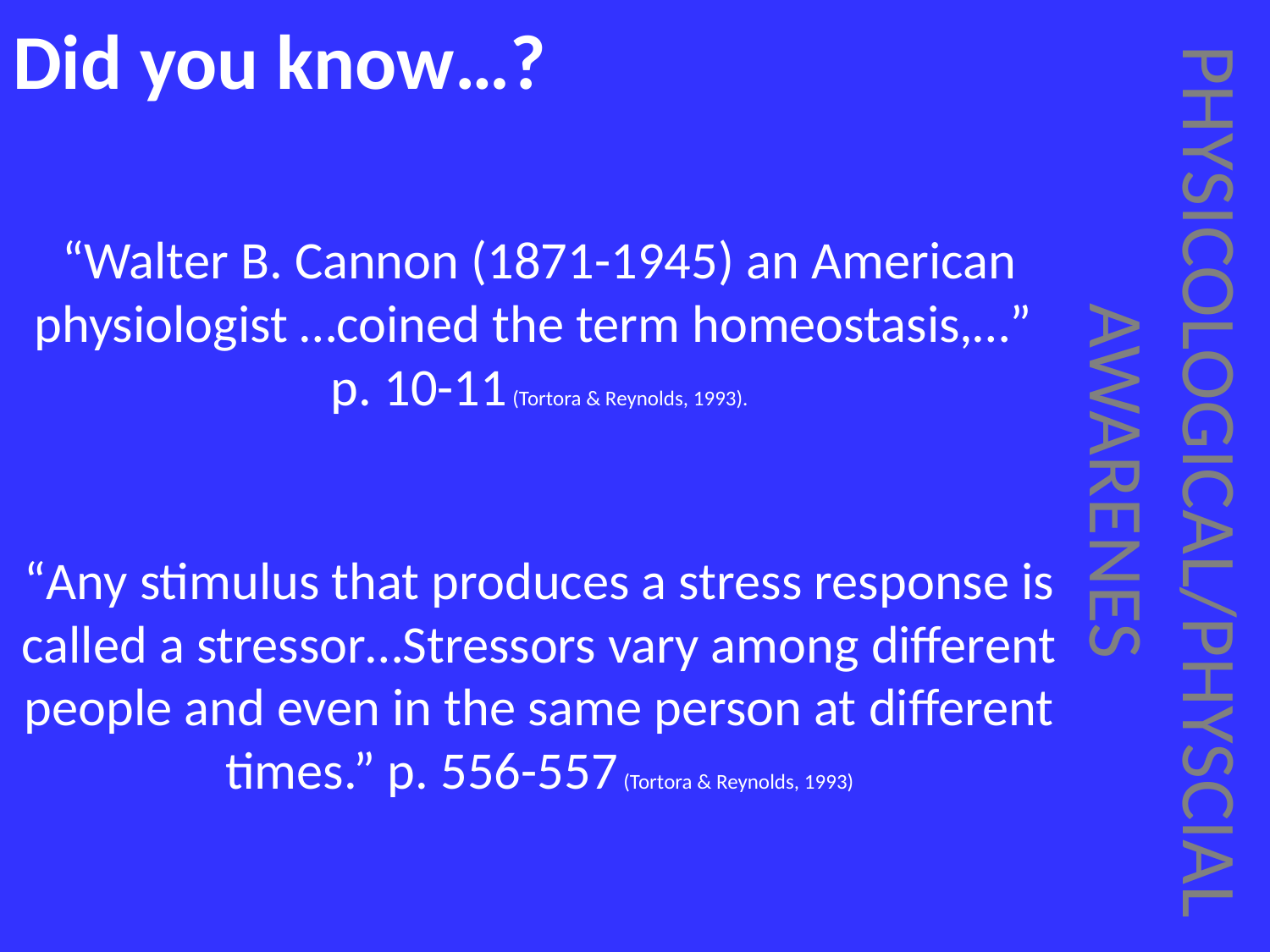

# Did you know…?
“Walter B. Cannon (1871-1945) an American physiologist …coined the term homeostasis,…”
p. 10-11 (Tortora & Reynolds, 1993).
PHYSICOLOGICAL/PHYSCIAL AWARENES
“Any stimulus that produces a stress response is called a stressor…Stressors vary among different people and even in the same person at different times.” p. 556-557 (Tortora & Reynolds, 1993)